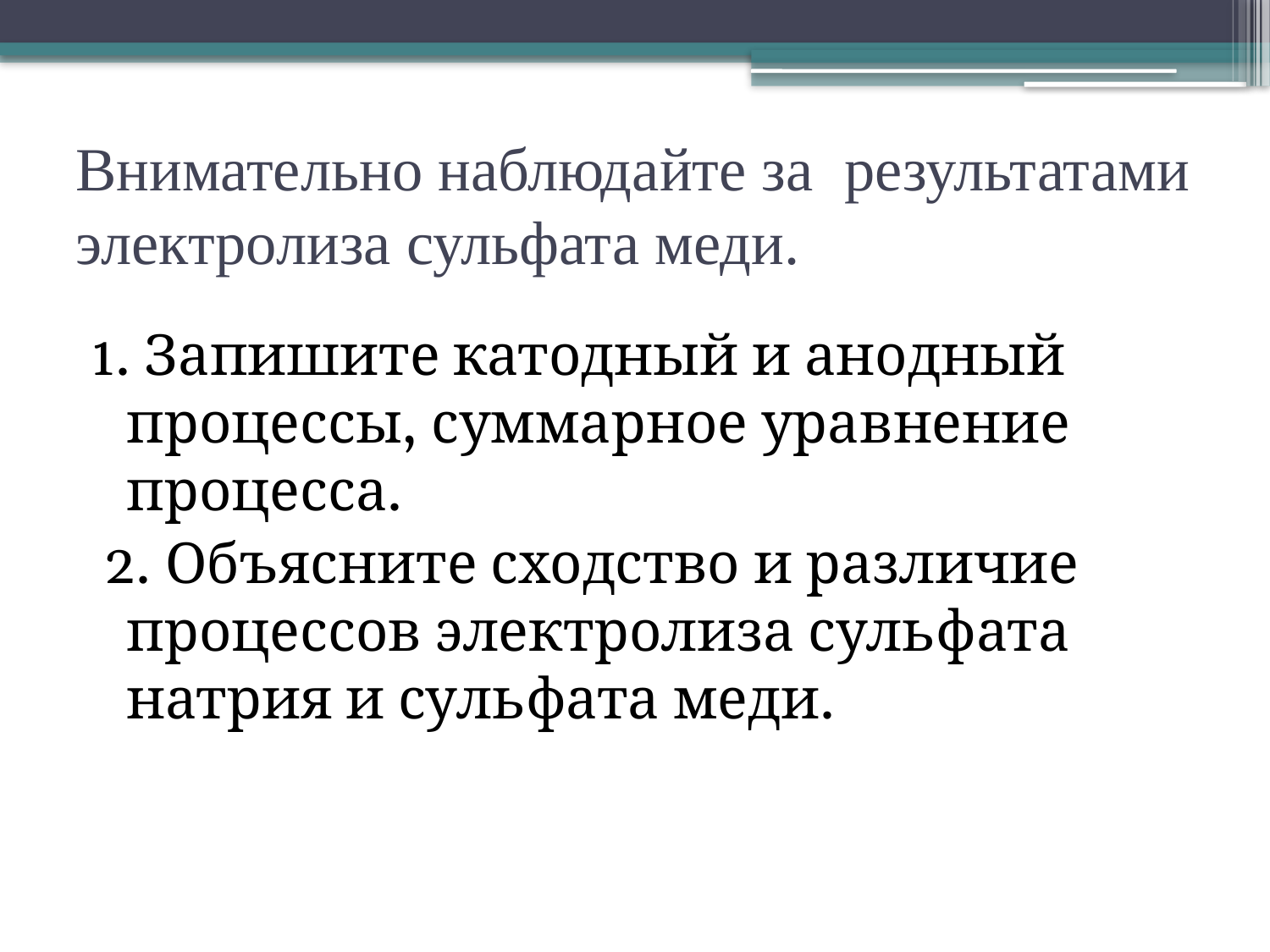

# Внимательно наблюдайте за  результатами электролиза сульфата меди.
1. Запишите катодный и анодный процессы, суммарное уравнение процесса.
 2. Объясните сходство и различие процессов электролиза сульфата натрия и сульфата меди.